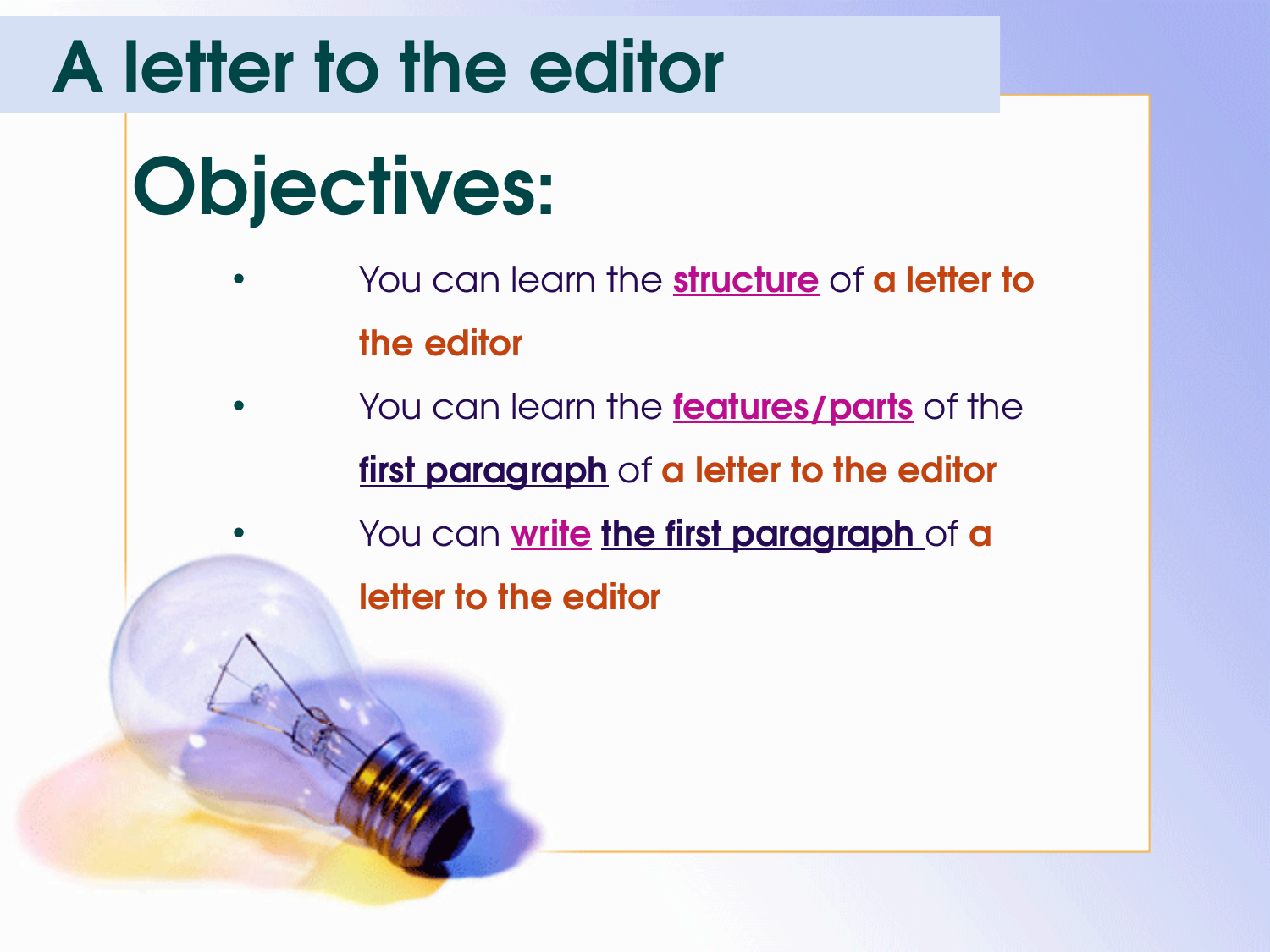

A letter to the editor
# Objectives:
 	You can learn the structure of a letter to 	the editor
 	You can learn the features/parts of the  	first paragraph of a letter to the editor
 	You can write the first paragraph of a 	letter to the editor